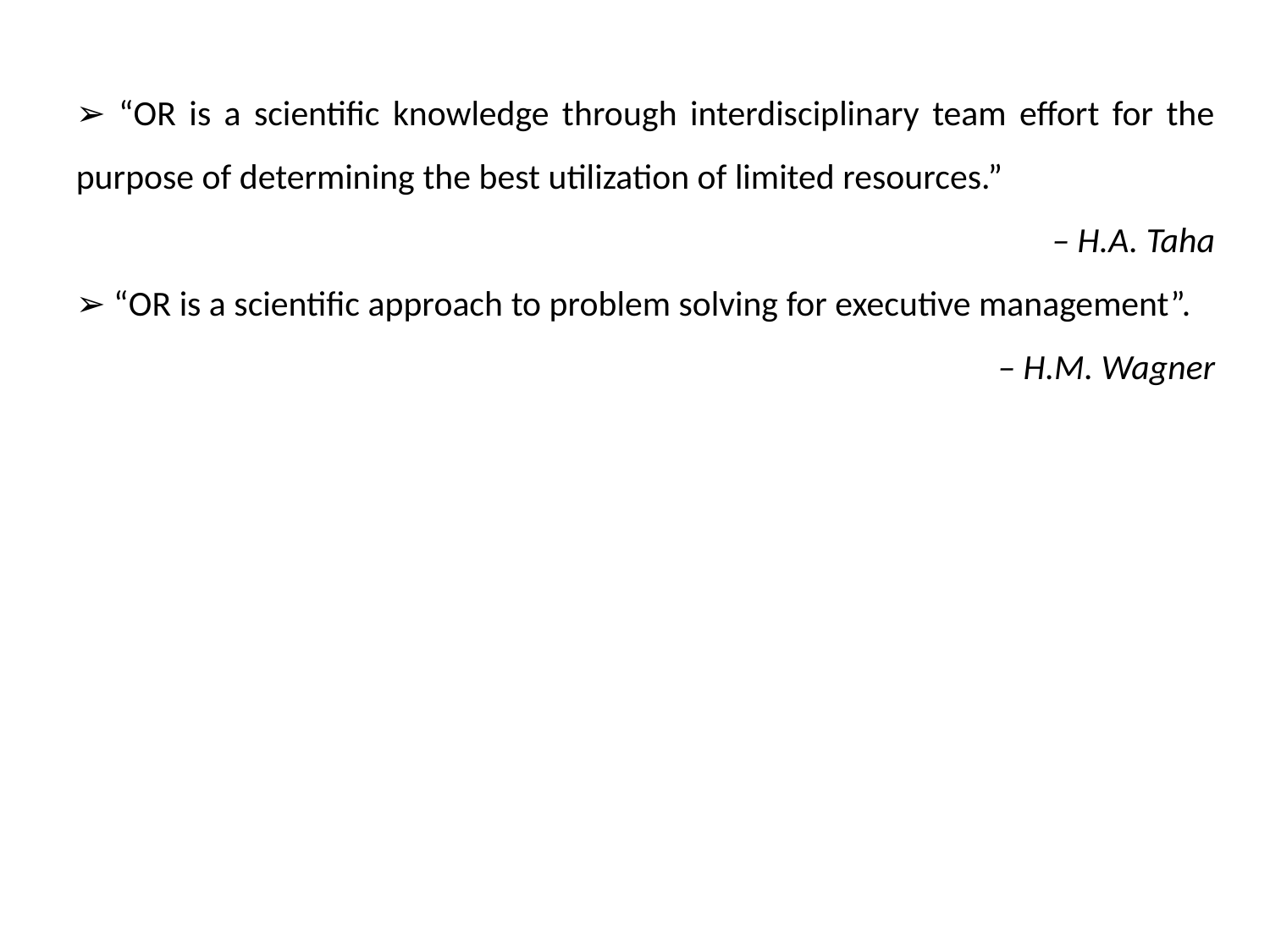

➢ “OR is a scientific knowledge through interdisciplinary team effort for the purpose of determining the best utilization of limited resources.”
– H.A. Taha
➢ “OR is a scientific approach to problem solving for executive management”.
– H.M. Wagner